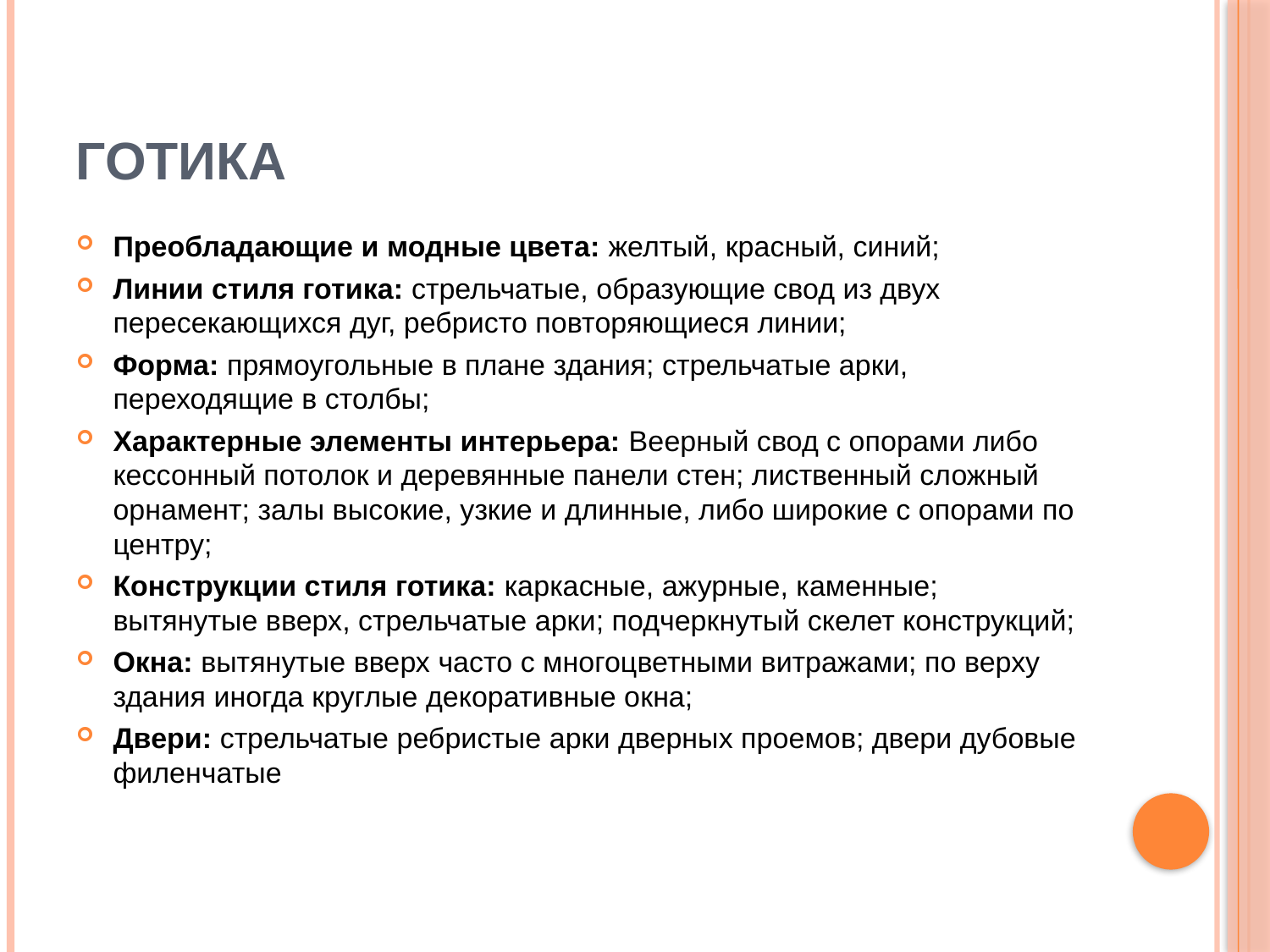

# готика
Преобладающие и модные цвета: желтый, красный, синий;
Линии стиля готика: стрельчатые, образующие свод из двух пересекающихся дуг, ребристо повторяющиеся линии;
Форма: прямоугольные в плане здания; стрельчатые арки, переходящие в столбы;
Характерные элементы интерьера: Веерный свод с опорами либо кессонный потолок и деревянные панели стен; лиственный сложный орнамент; залы высокие, узкие и длинные, либо широкие с опорами по центру;
Конструкции стиля готика: каркасные, ажурные, каменные; вытянутые вверх, стрельчатые арки; подчеркнутый скелет конструкций;
Окна: вытянутые вверх часто с многоцветными витражами; по верху здания иногда круглые декоративные окна;
Двери: стрельчатые ребристые арки дверных проемов; двери дубовые филенчатые